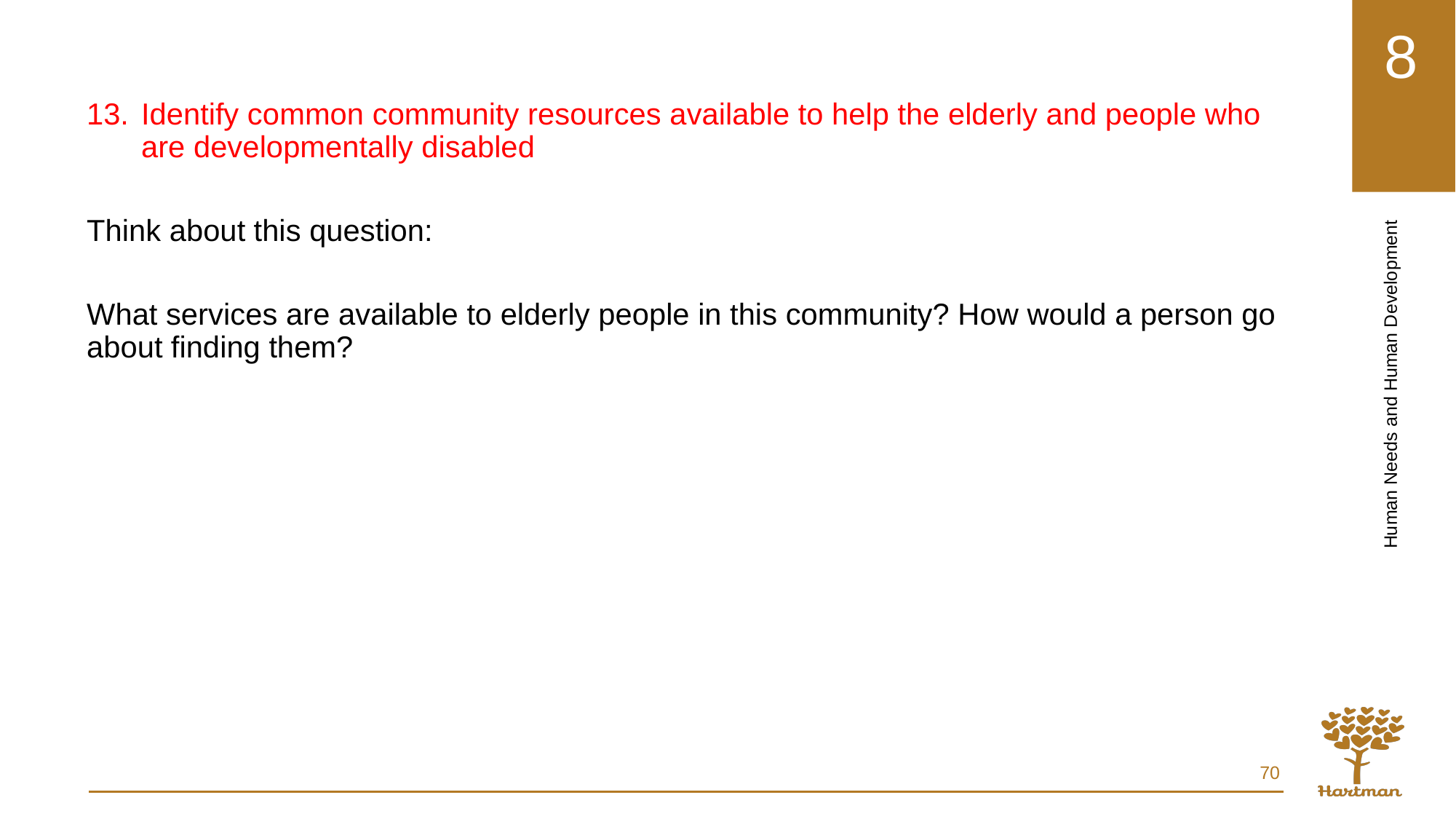

Identify common community resources available to help the elderly and people who are developmentally disabled

Think about this question:

What services are available to elderly people in this community? How would a person go about finding them?

70